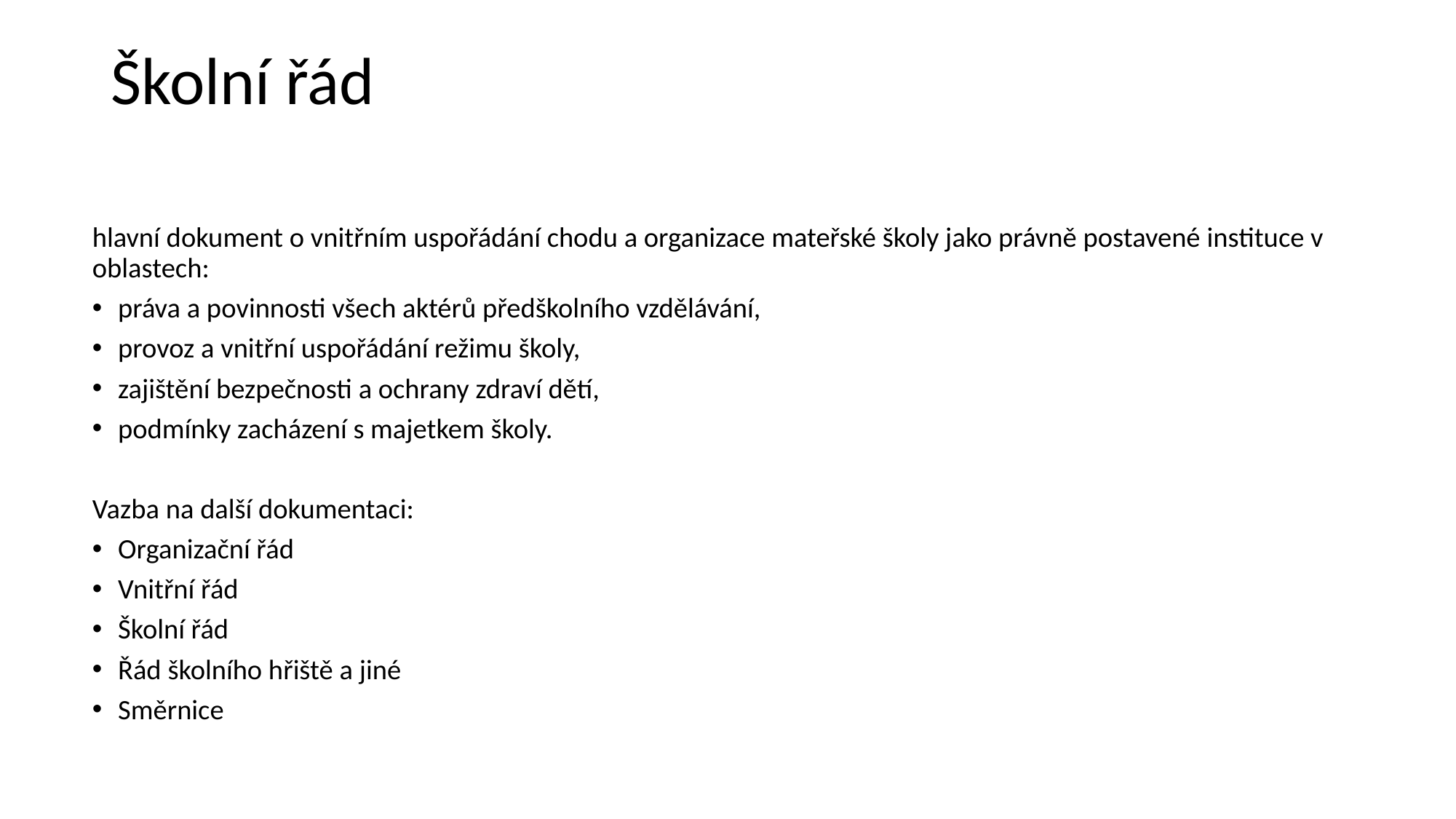

# Školní řád
hlavní dokument o vnitřním uspořádání chodu a organizace mateřské školy jako právně postavené instituce v oblastech:
práva a povinnosti všech aktérů předškolního vzdělávání,
provoz a vnitřní uspořádání režimu školy,
zajištění bezpečnosti a ochrany zdraví dětí,
podmínky zacházení s majetkem školy.

Vazba na další dokumentaci:
Organizační řád
Vnitřní řád
Školní řád
Řád školního hřiště a jiné
Směrnice